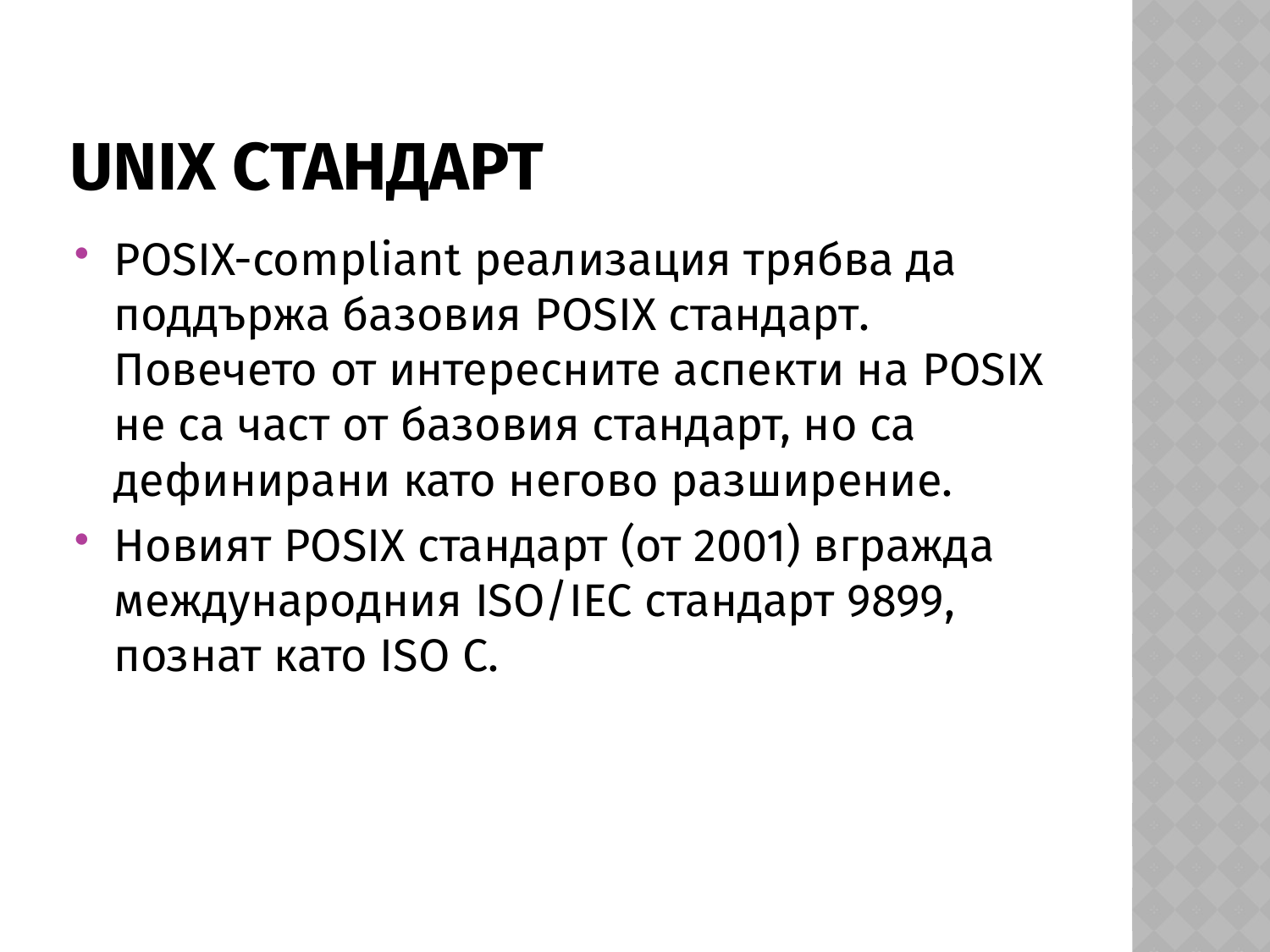

# UNIX Стандарт
POSIX-compliant реализация трябва да поддържа базовия POSIX стандарт. Повечето от интересните аспекти на POSIX не са част от базовия стандарт, но са дефинирани като негово разширение.
Новият POSIX стандарт (от 2001) вгражда международния ISO/IEC стандарт 9899, познат като ISO C.